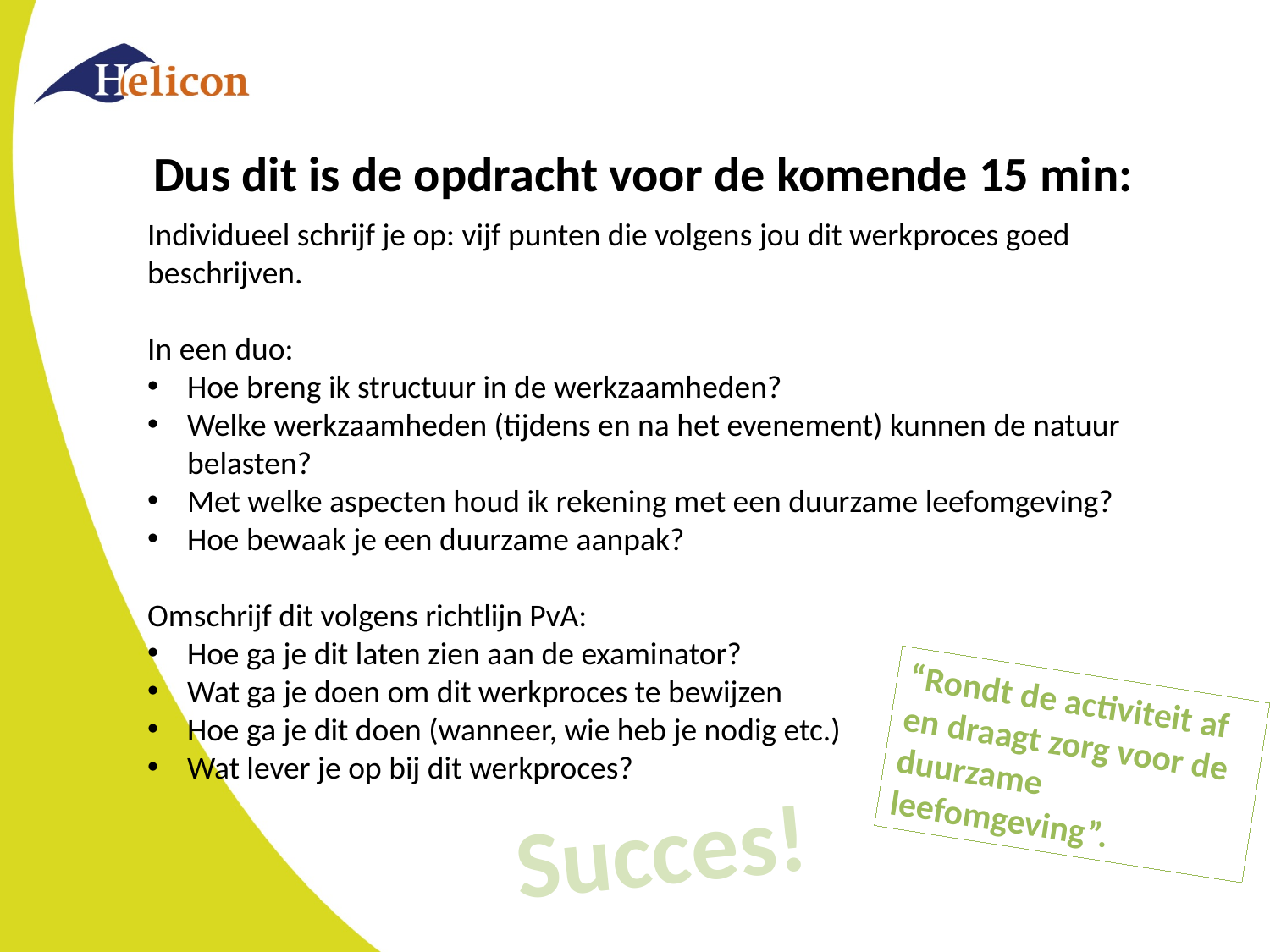

Dus dit is de opdracht voor de komende 15 min:

Individueel schrijf je op: vijf punten die volgens jou dit werkproces goed beschrijven.

In een duo:
Hoe breng ik structuur in de werkzaamheden?
Welke werkzaamheden (tijdens en na het evenement) kunnen de natuur belasten?
Met welke aspecten houd ik rekening met een duurzame leefomgeving?
Hoe bewaak je een duurzame aanpak?

Omschrijf dit volgens richtlijn PvA:
Hoe ga je dit laten zien aan de examinator?
Wat ga je doen om dit werkproces te bewijzen
Hoe ga je dit doen (wanneer, wie heb je nodig etc.)
Wat lever je op bij dit werkproces?

“Rondt de activiteit af en draagt zorg voor de duurzame leefomgeving”.
Succes!